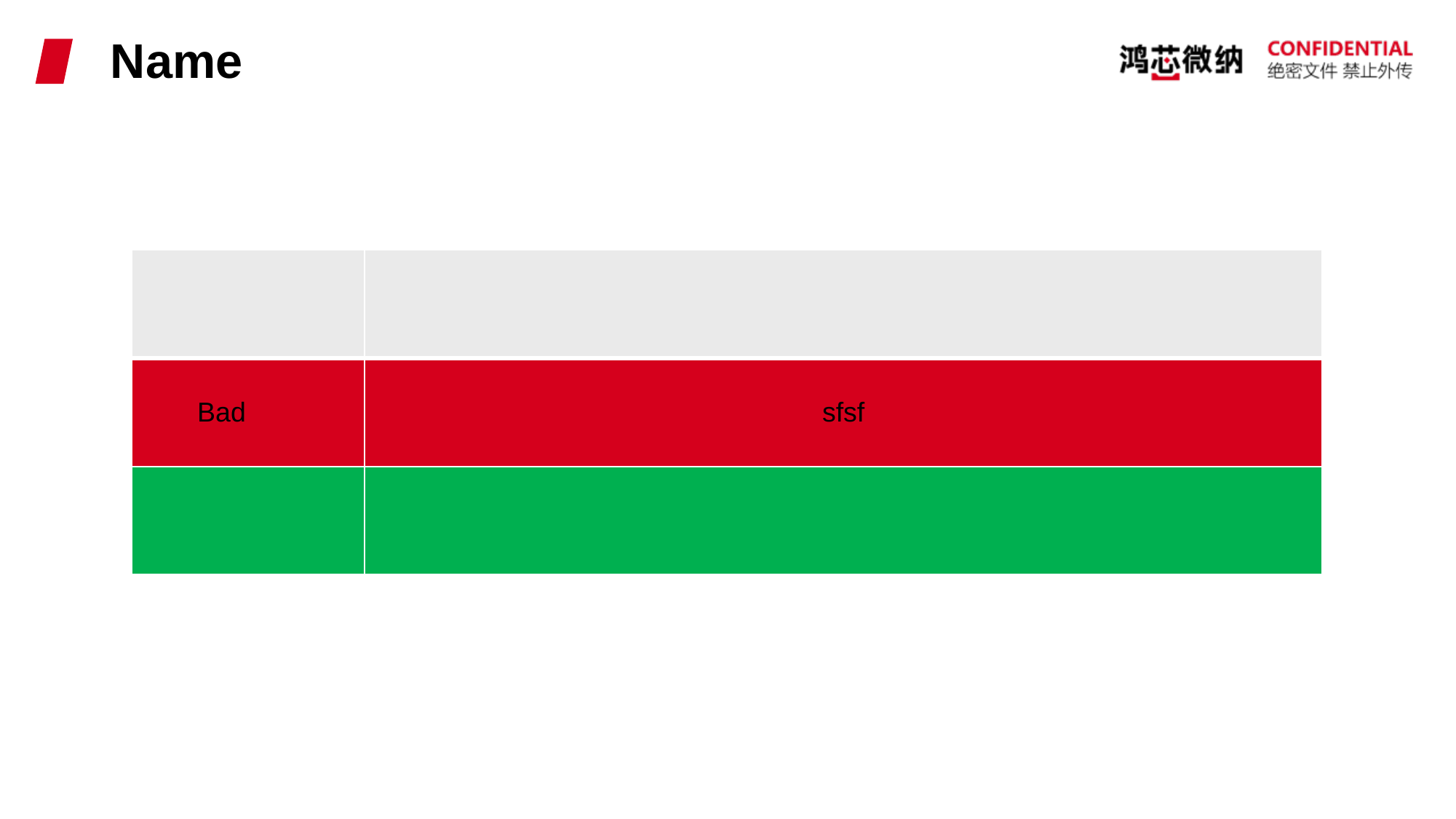

# Name
|  |  |
| --- | --- |
| Bad | sfsf |
|  |  |